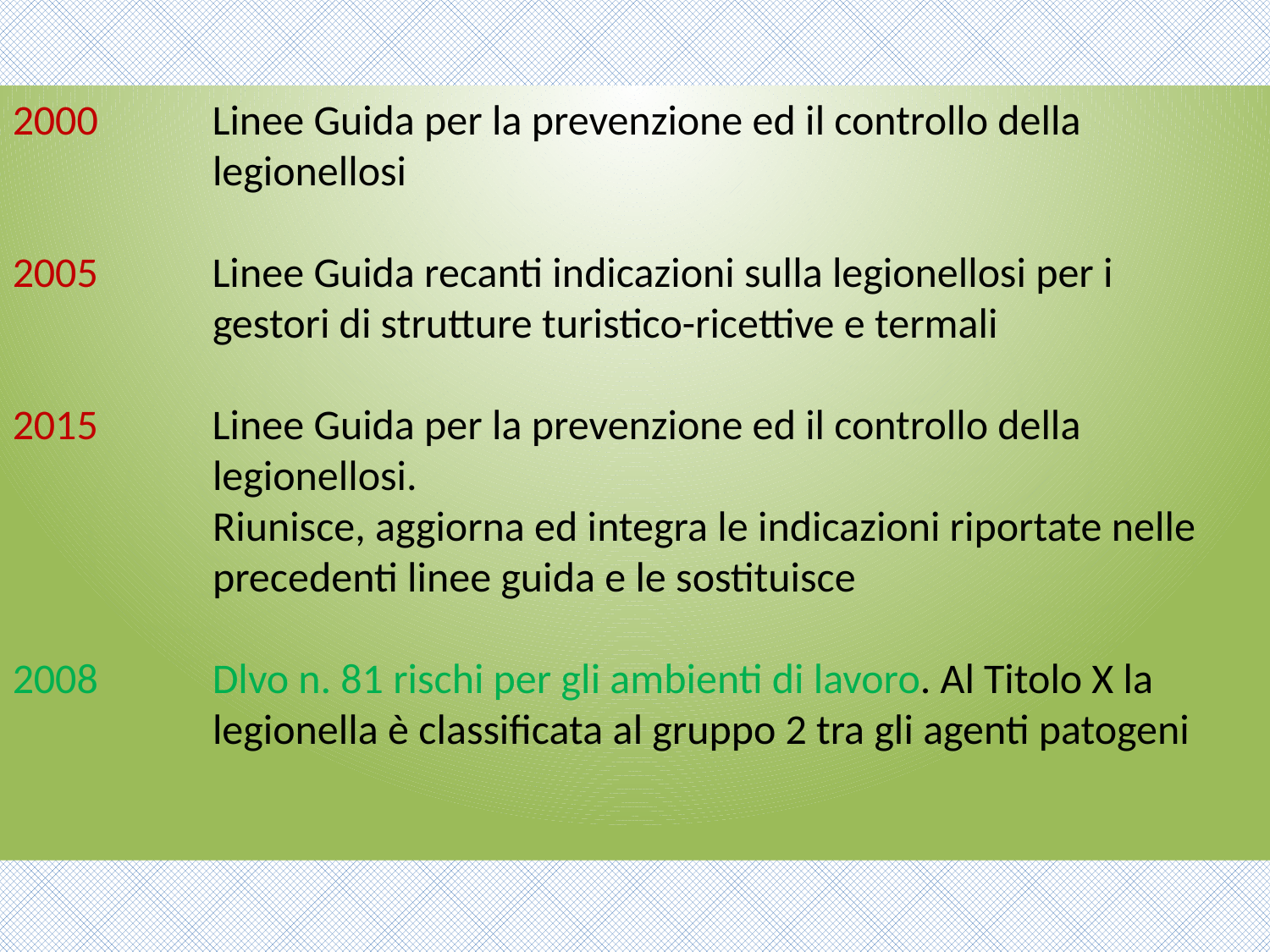

2000            Linee Guida per la prevenzione ed il controllo della
                     legionellosi

2005            Linee Guida recanti indicazioni sulla legionellosi per i
                     gestori di strutture turistico-ricettive e termali

2015            Linee Guida per la prevenzione ed il controllo della
                     legionellosi.
                     Riunisce, aggiorna ed integra le indicazioni riportate nelle
                     precedenti linee guida e le sostituisce

2008            Dlvo n. 81 rischi per gli ambienti di lavoro. Al Titolo X la
                     legionella è classificata al gruppo 2 tra gli agenti patogeni